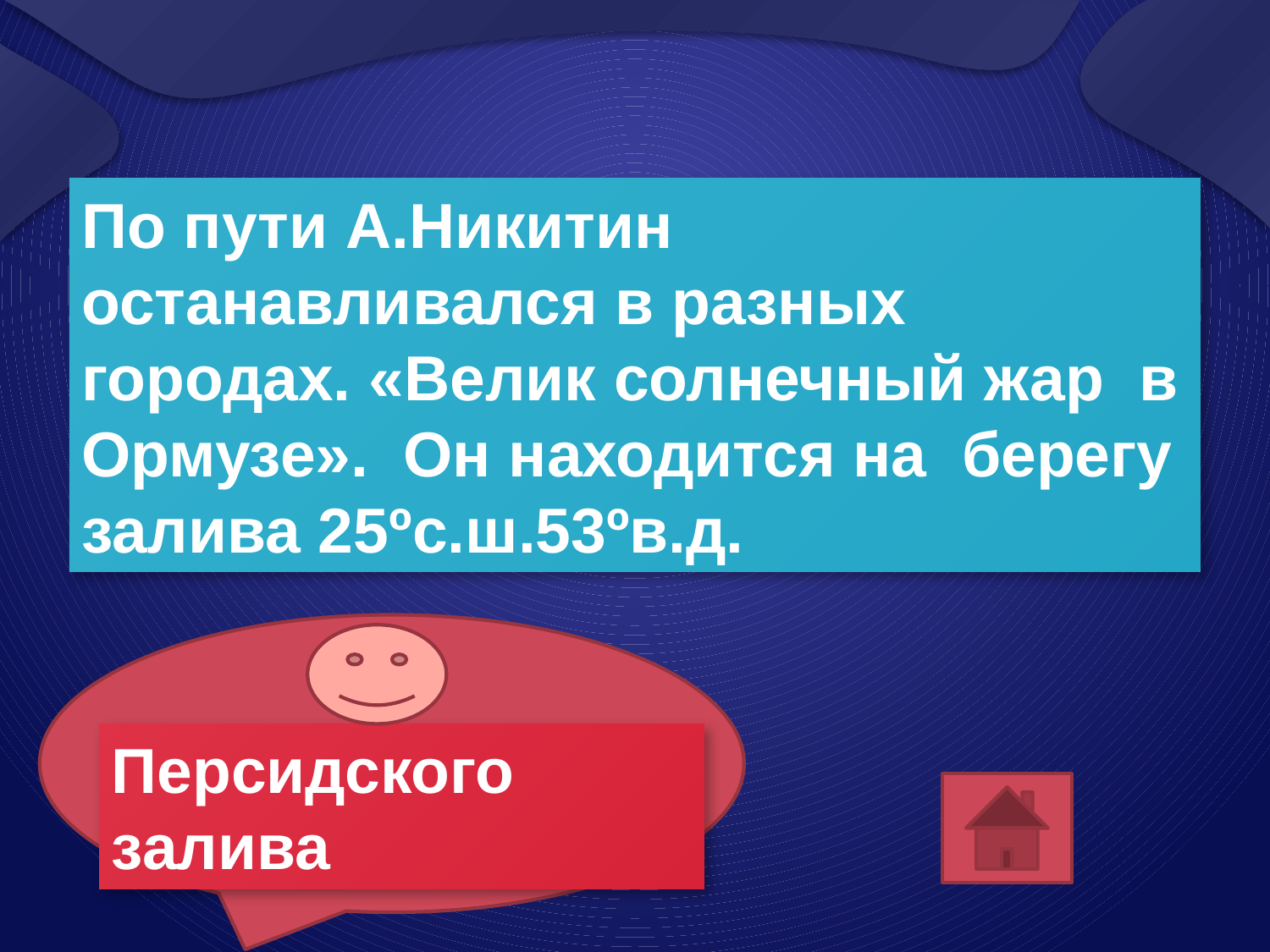

По пути А.Никитин останавливался в разных  городах. «Велик солнечный жар  в Ормузе».  Он находится на  берегу залива 25ºс.ш.53ºв.д.

Персидского  залива